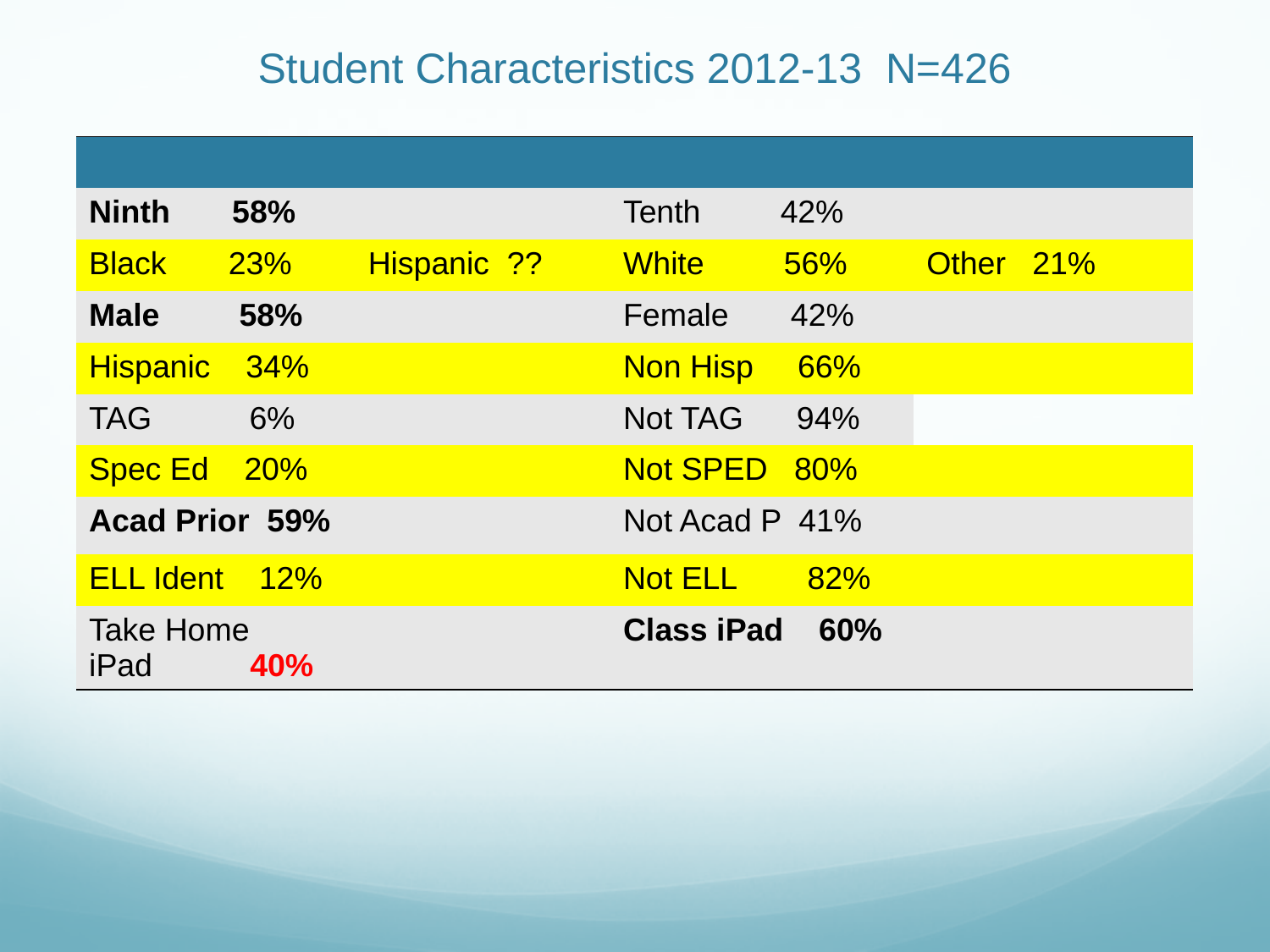

# Student Characteristics 2012-13  N=426
|  |  |  |  |
| --- | --- | --- | --- |
| Ninth 58% |  | Tenth 42% |  |
| Black 23% | Hispanic ?? | White 56% | Other 21% |
| Male 58% |  | Female 42% |  |
| Hispanic 34% |  | Non Hisp 66% |  |
| TAG 6% |  | Not TAG 94% |  |
| Spec Ed 20% |  | Not SPED 80% |  |
| Acad Prior 59% |  | Not Acad P 41% |  |
| ELL Ident 12% |  | Not ELL 82% |  |
| Take Home iPad 40% |  | Class iPad 60% |  |